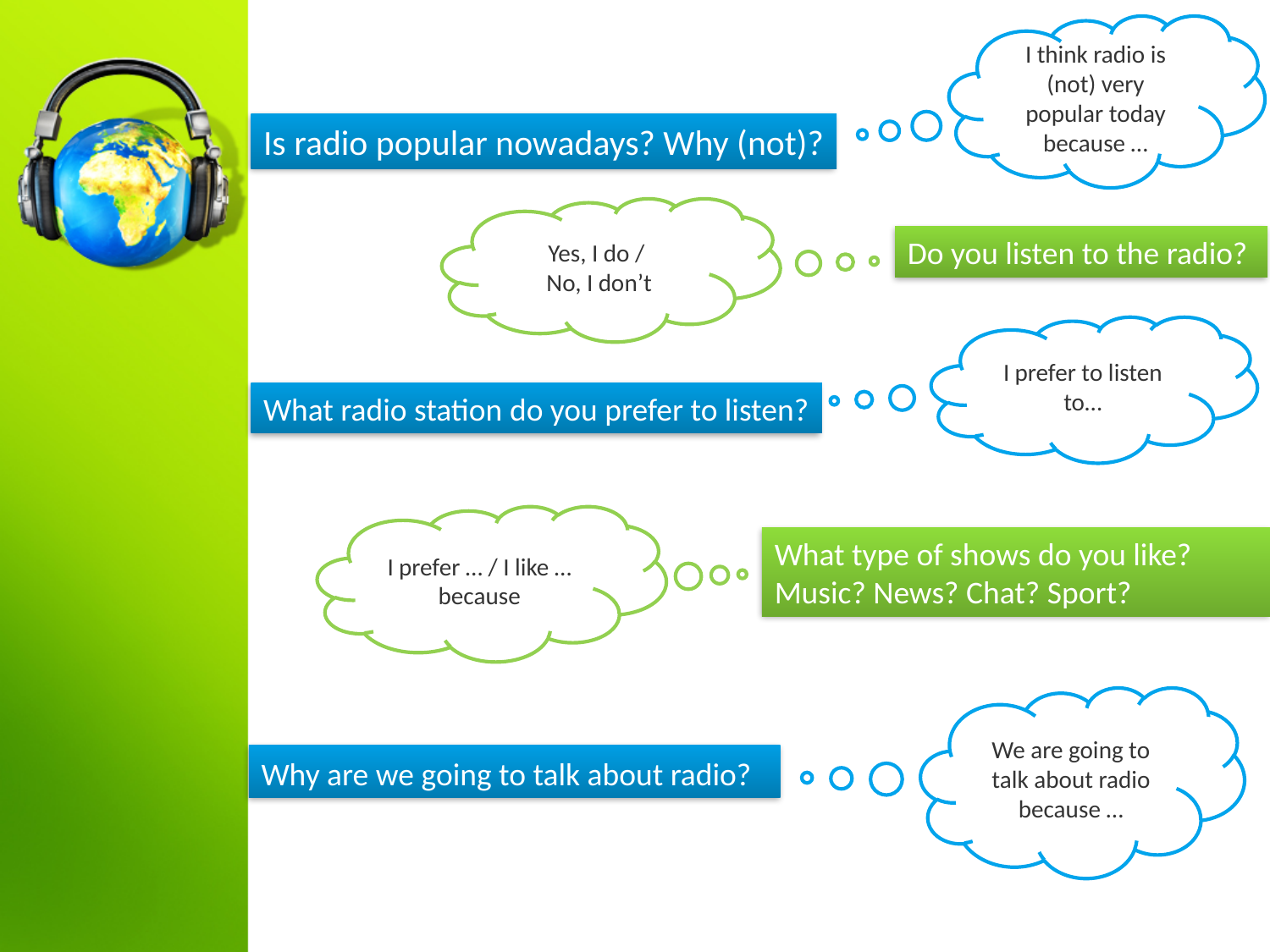

I think radio is (not) very popular today because …
Is radio popular nowadays? Why (not)?
Yes, I do /
No, I don’t
Do you listen to the radio?
I prefer to listen to…
What radio station do you prefer to listen?
I prefer … / I like … because
What type of shows do you like? Music? News? Chat? Sport?
We are going to talk about radio because …
Why are we going to talk about radio?